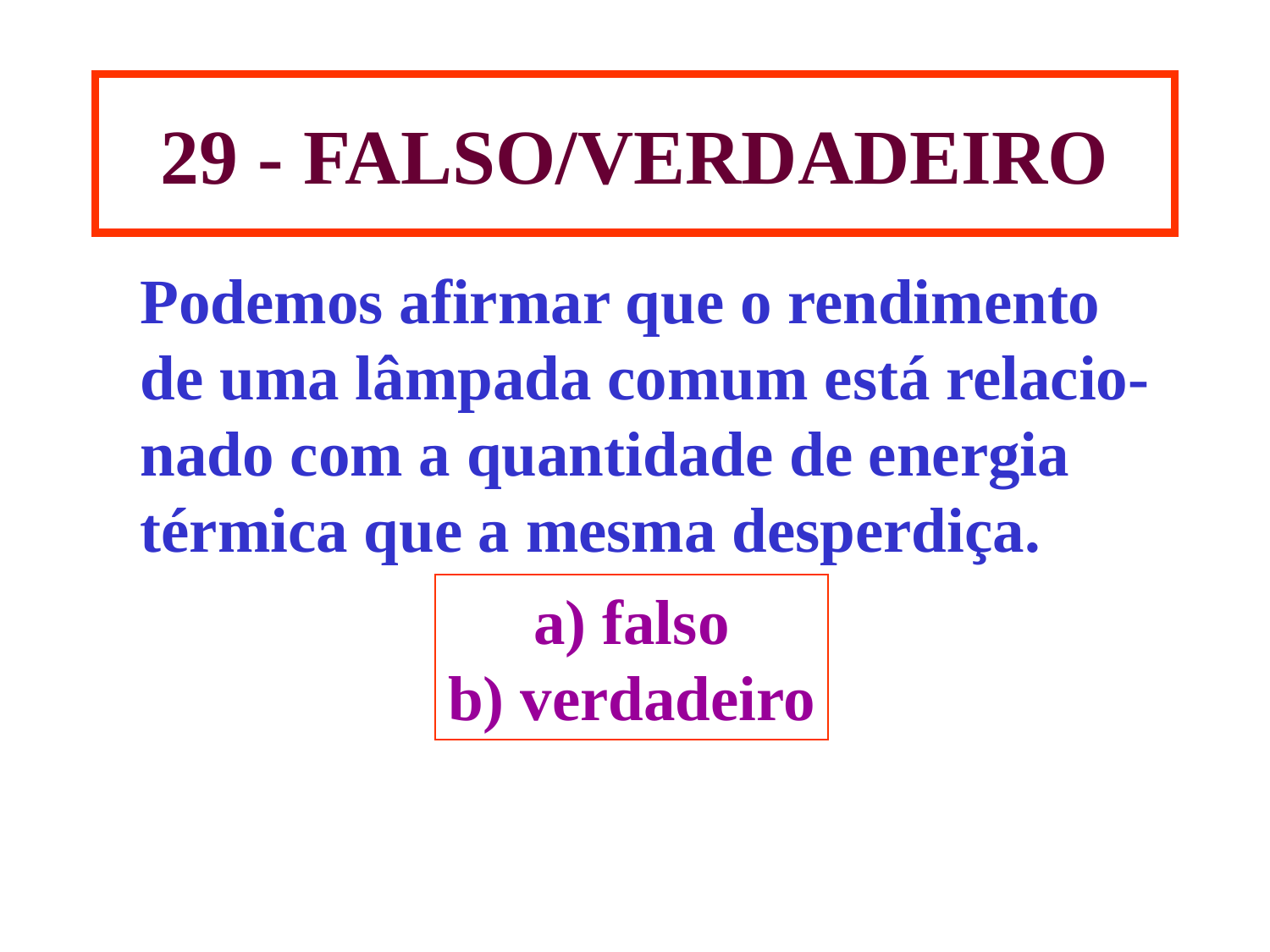

# 29 - FALSO/VERDADEIRO
Podemos afirmar que o rendimento
de uma lâmpada comum está relacio-
nado com a quantidade de energia
térmica que a mesma desperdiça.
a) falso
b) verdadeiro